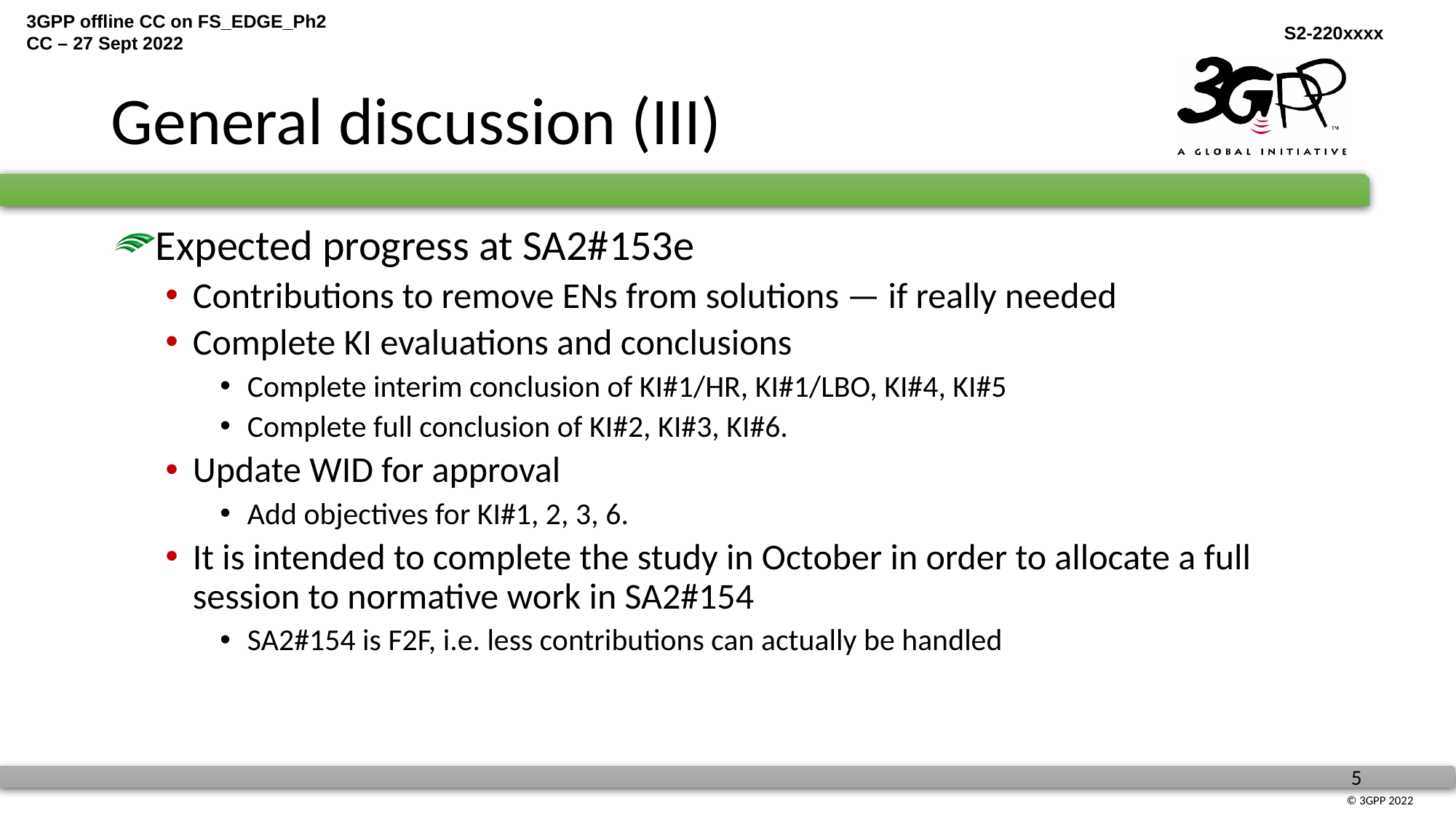

# General discussion (III)
Expected progress at SA2#153e
Contributions to remove ENs from solutions — if really needed
Complete KI evaluations and conclusions
Complete interim conclusion of KI#1/HR, KI#1/LBO, KI#4, KI#5
Complete full conclusion of KI#2, KI#3, KI#6.
Update WID for approval
Add objectives for KI#1, 2, 3, 6.
It is intended to complete the study in October in order to allocate a full session to normative work in SA2#154
SA2#154 is F2F, i.e. less contributions can actually be handled